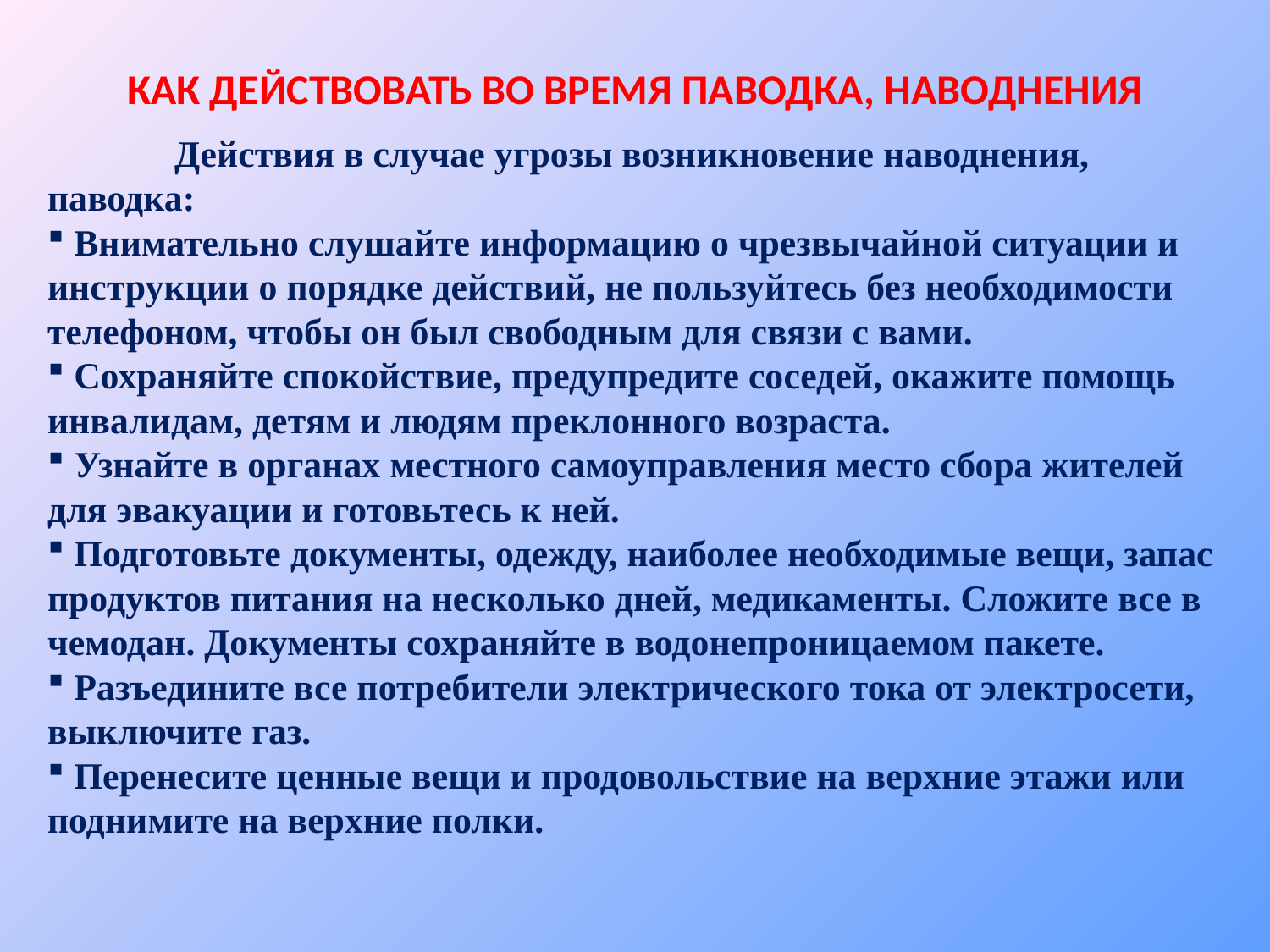

КАК ДЕЙСТВОВАТЬ ВО ВРЕМЯ ПАВОДКА, НАВОДНЕНИЯ

 	Действия в случае угрозы возникновение наводнения, паводка:
 Внимательно слушайте информацию о чрезвычайной ситуации и инструкции о порядке действий, не пользуйтесь без необходимости телефоном, чтобы он был свободным для связи с вами.
 Сохраняйте спокойствие, предупредите соседей, окажите помощь инвалидам, детям и людям преклонного возраста.
 Узнайте в органах местного самоуправления место сбора жителей для эвакуации и готовьтесь к ней.
 Подготовьте документы, одежду, наиболее необходимые вещи, запас продуктов питания на несколько дней, медикаменты. Сложите все в чемодан. Документы сохраняйте в водонепроницаемом пакете.
 Разъедините все потребители электрического тока от электросети, выключите газ.
 Перенесите ценные вещи и продовольствие на верхние этажи или поднимите на верхние полки.